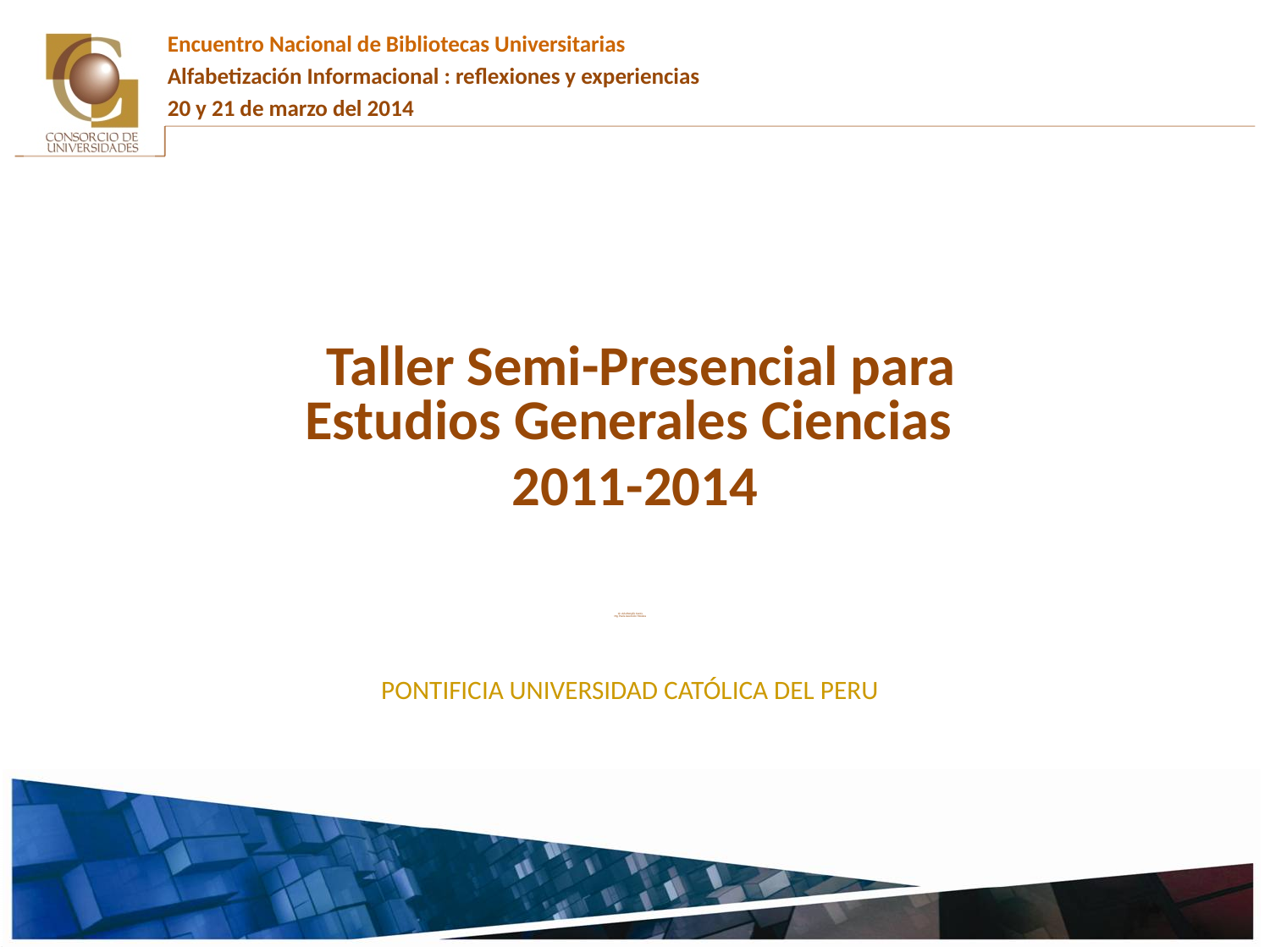

Taller Semi-Presencial para Estudios Generales Ciencias
2011-2014
# Lic. Ada Rengifo García Mg. Paola Ascención Morales

PONTIFICIA UNIVERSIDAD CATÓLICA DEL PERU